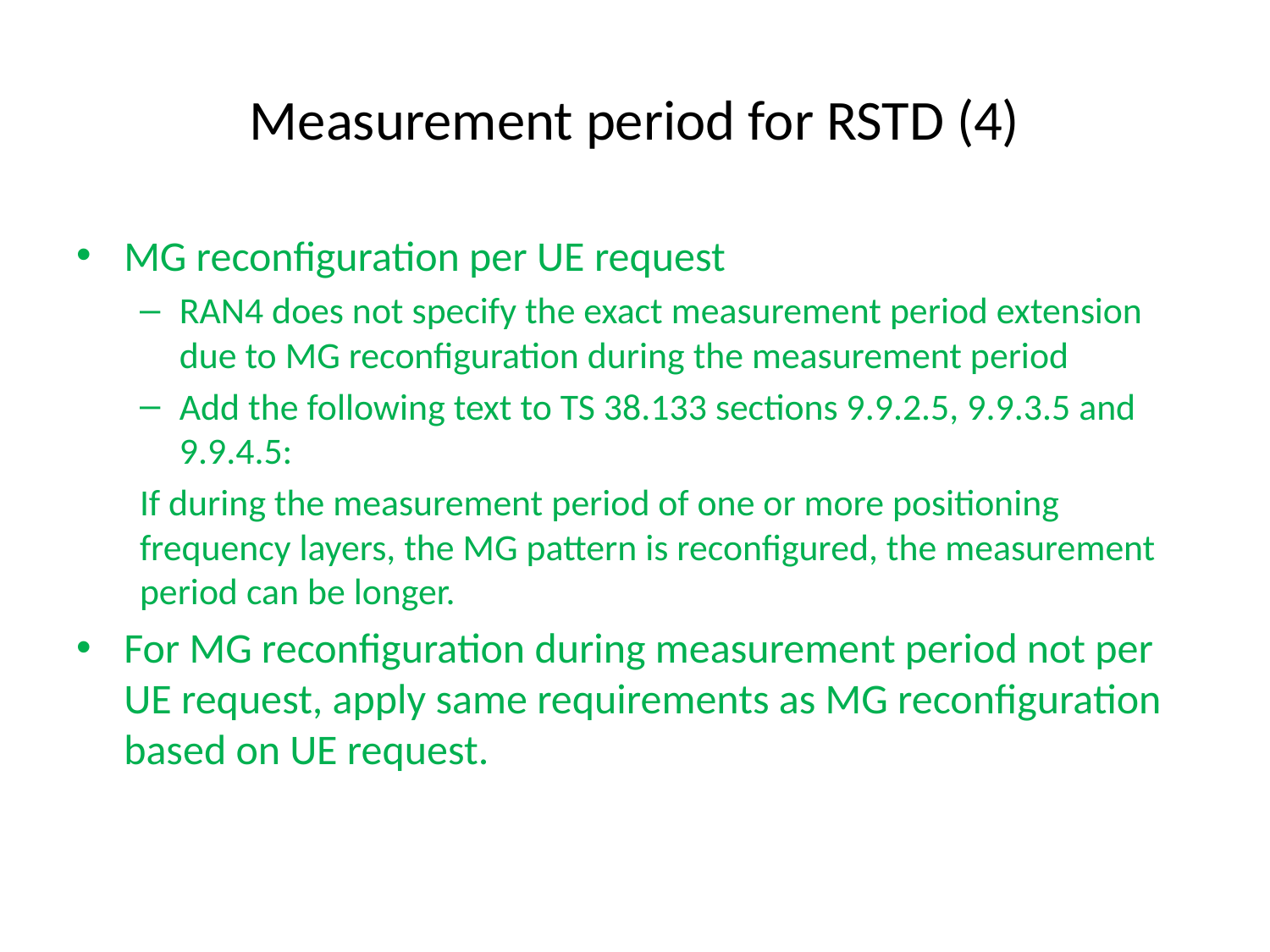

# Measurement period for RSTD (4)
MG reconfiguration per UE request
RAN4 does not specify the exact measurement period extension due to MG reconfiguration during the measurement period
Add the following text to TS 38.133 sections 9.9.2.5, 9.9.3.5 and 9.9.4.5:
If during the measurement period of one or more positioning frequency layers, the MG pattern is reconfigured, the measurement period can be longer.
For MG reconfiguration during measurement period not per UE request, apply same requirements as MG reconfiguration based on UE request.